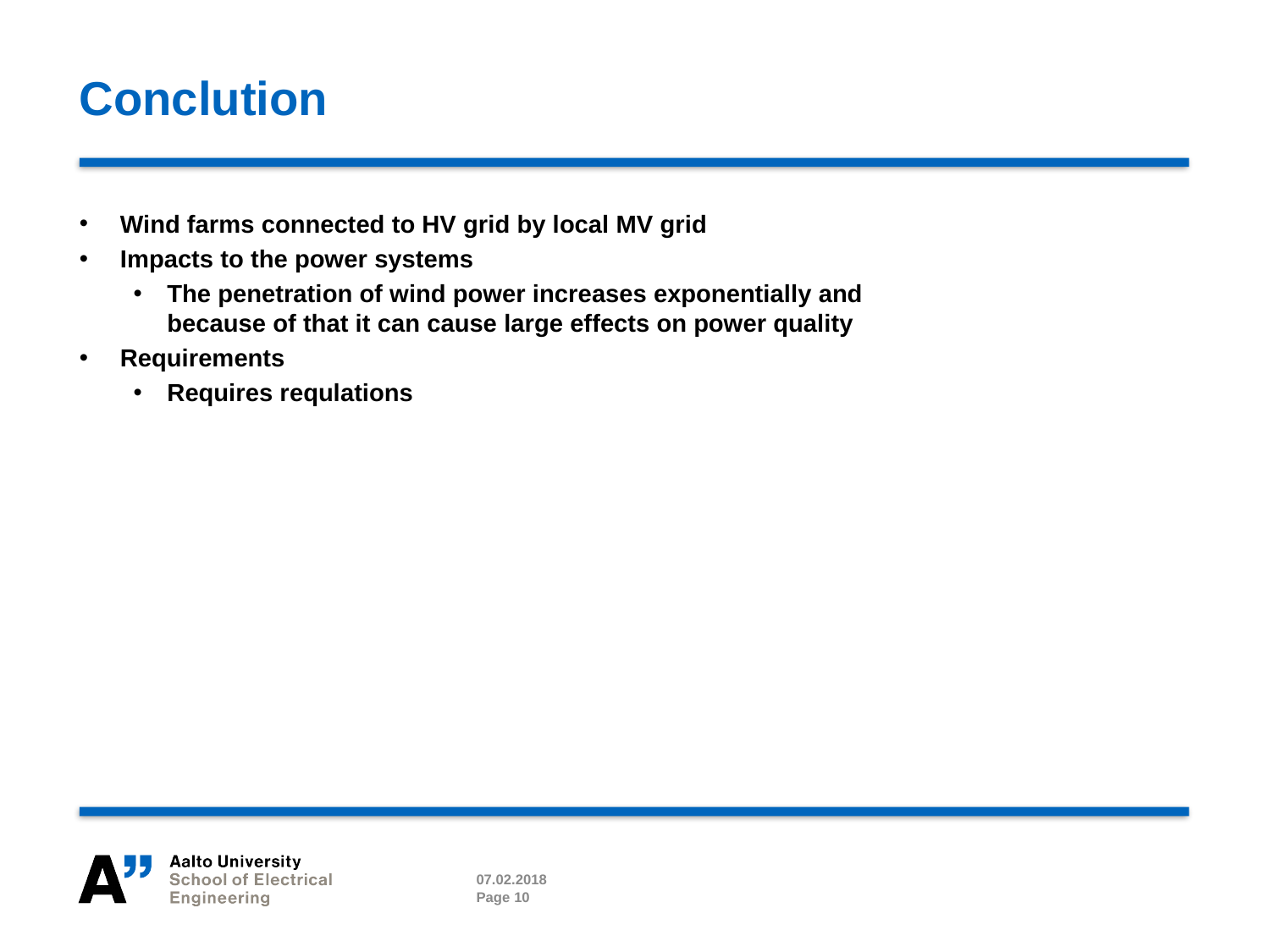

# Conclution
Wind farms connected to HV grid by local MV grid
Impacts to the power systems
The penetration of wind power increases exponentially and because of that it can cause large effects on power quality
Requirements
Requires requlations

07.02.2018
Page 10